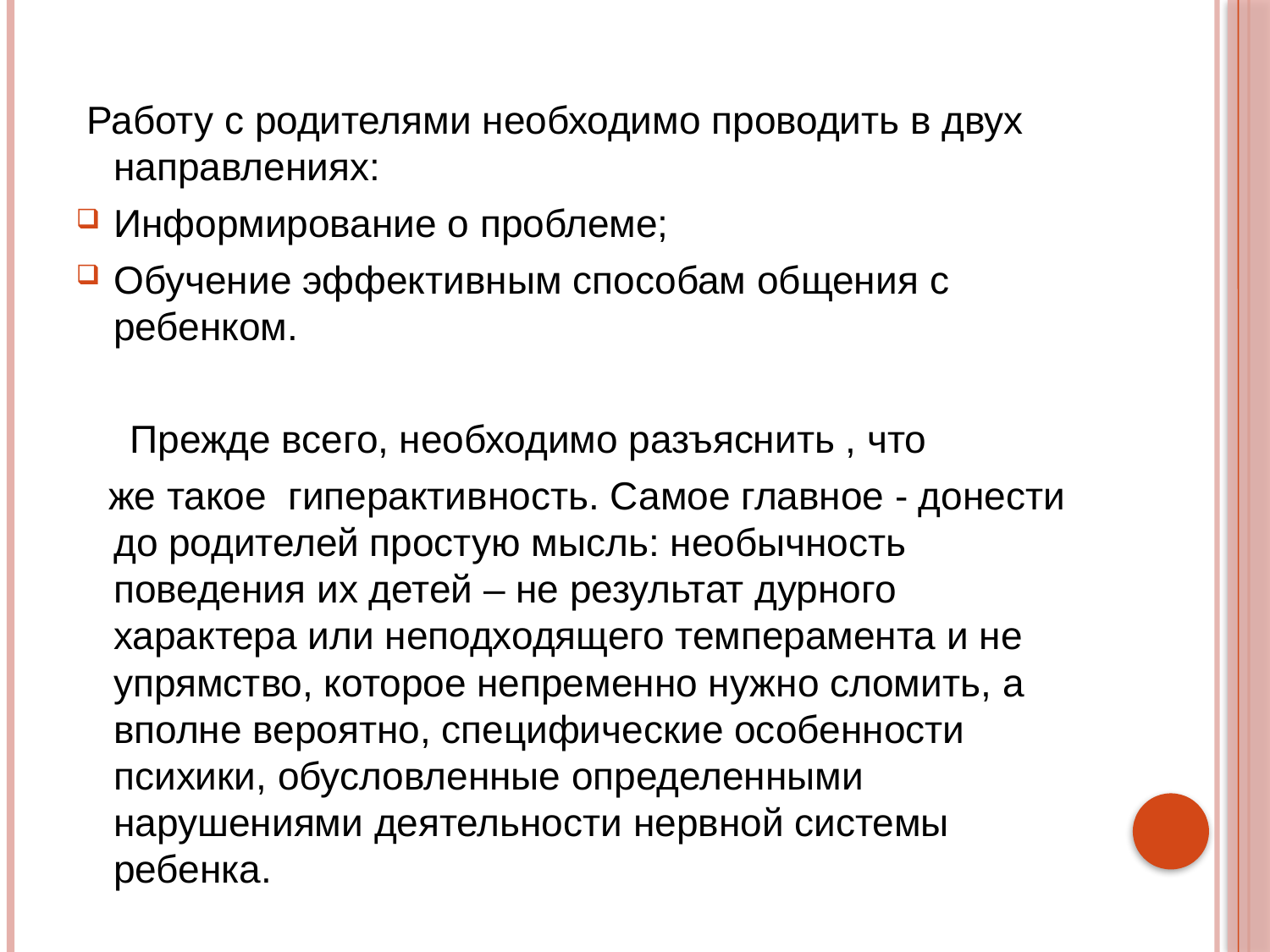

Работу с родителями необходимо проводить в двух направлениях:
Информирование о проблеме;
Обучение эффективным способам общения с ребенком.

     Прежде всего, необходимо разъяснить , что
   же такое  гиперактивность. Самое главное - донести до родителей простую мысль: необычность поведения их детей – не результат дурного  характера или неподходящего темперамента и не упрямство, которое непременно нужно сломить, а вполне вероятно, специфические особенности психики, обусловленные определенными нарушениями деятельности нервной системы ребенка.